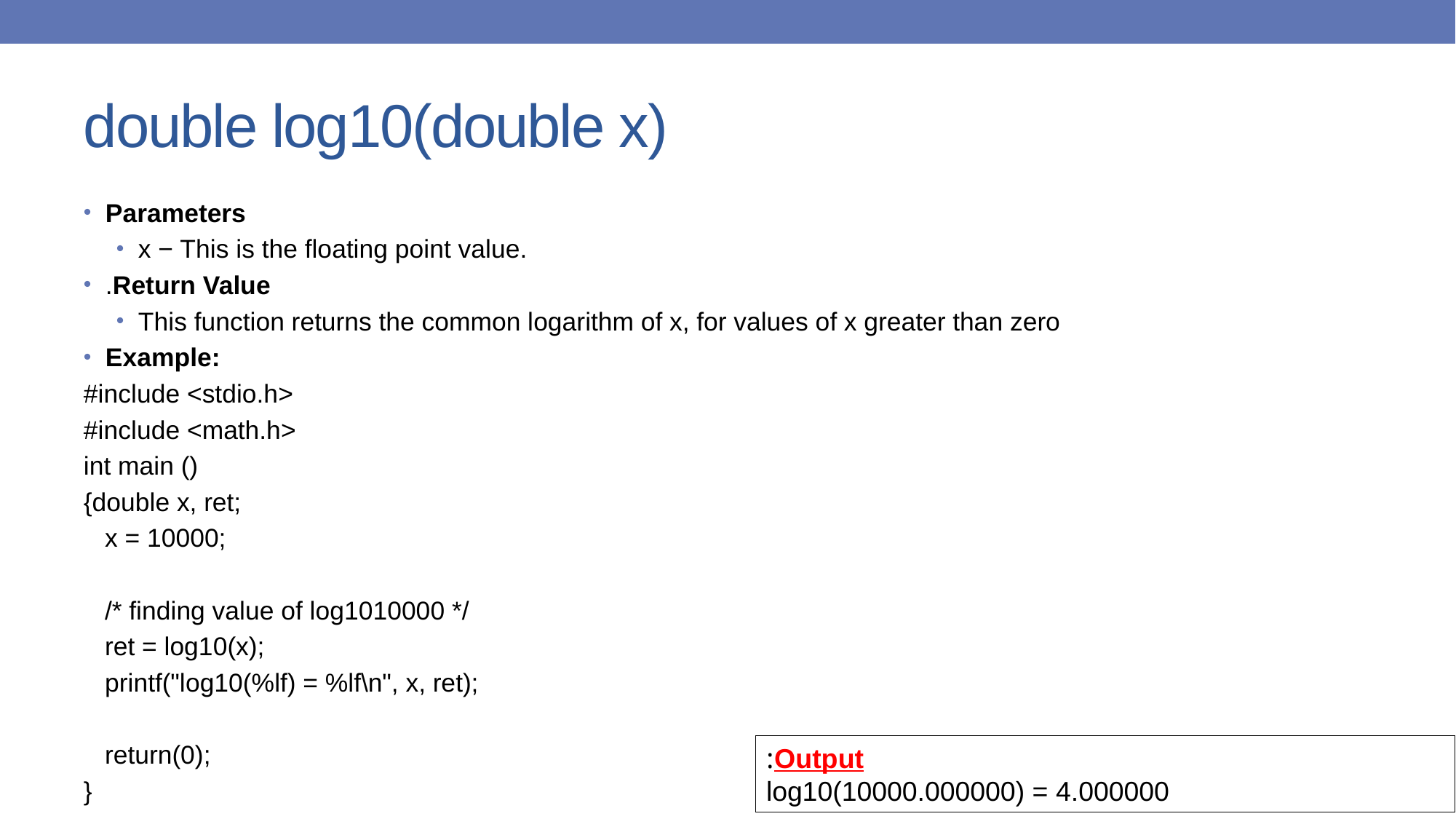

# double log10(double x)
Parameters
x − This is the floating point value.
.Return Value
This function returns the common logarithm of x, for values of x greater than zero
Example:
#include <stdio.h>
#include <math.h>
int main ()
{double x, ret;
   x = 10000;

   /* finding value of log1010000 */
   ret = log10(x);
   printf("log10(%lf) = %lf\n", x, ret);

   return(0);
}
Output:
log10(10000.000000) = 4.000000